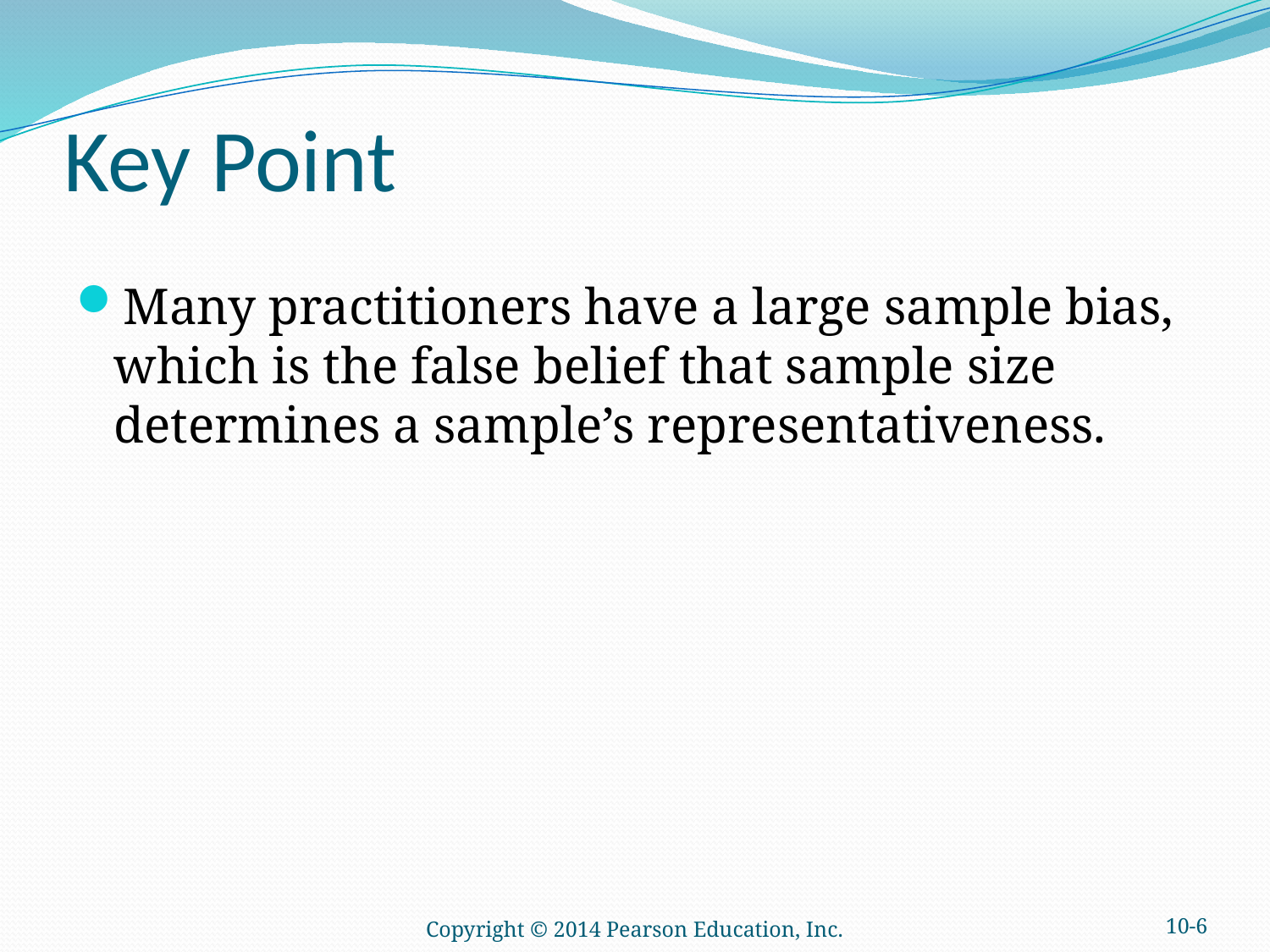

# Key Point
Many practitioners have a large sample bias, which is the false belief that sample size determines a sample’s representativeness.